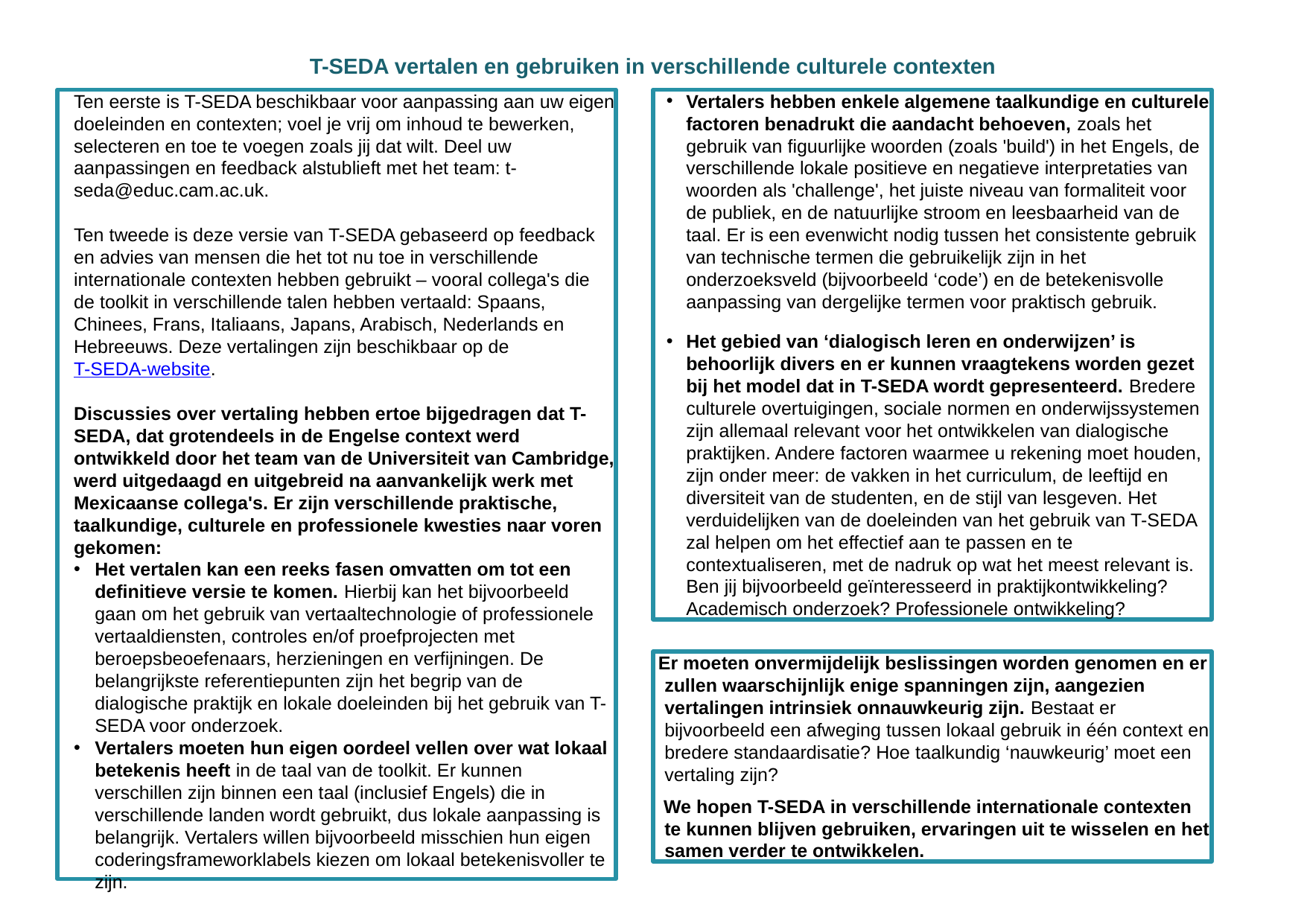

# T-SEDA vertalen en gebruiken in verschillende culturele contexten
Ten eerste is T-SEDA beschikbaar voor aanpassing aan uw eigen doeleinden en contexten; voel je vrij om inhoud te bewerken, selecteren en toe te voegen zoals jij dat wilt. Deel uw aanpassingen en feedback alstublieft met het team: t-seda@educ.cam.ac.uk.

Ten tweede is deze versie van T-SEDA gebaseerd op feedback en advies van mensen die het tot nu toe in verschillende internationale contexten hebben gebruikt – vooral collega's die de toolkit in verschillende talen hebben vertaald: Spaans, Chinees, Frans, Italiaans, Japans, Arabisch, Nederlands en Hebreeuws. Deze vertalingen zijn beschikbaar op de T-SEDA-website.

Discussies over vertaling hebben ertoe bijgedragen dat T-SEDA, dat grotendeels in de Engelse context werd ontwikkeld door het team van de Universiteit van Cambridge, werd uitgedaagd en uitgebreid na aanvankelijk werk met Mexicaanse collega's. Er zijn verschillende praktische, taalkundige, culturele en professionele kwesties naar voren gekomen:
Het vertalen kan een reeks fasen omvatten om tot een definitieve versie te komen. Hierbij kan het bijvoorbeeld gaan om het gebruik van vertaaltechnologie of professionele vertaaldiensten, controles en/of proefprojecten met beroepsbeoefenaars, herzieningen en verfijningen. De belangrijkste referentiepunten zijn het begrip van de dialogische praktijk en lokale doeleinden bij het gebruik van T-SEDA voor onderzoek.
Vertalers moeten hun eigen oordeel vellen over wat lokaal betekenis heeft in de taal van de toolkit. Er kunnen verschillen zijn binnen een taal (inclusief Engels) die in verschillende landen wordt gebruikt, dus lokale aanpassing is belangrijk. Vertalers willen bijvoorbeeld misschien hun eigen coderingsframeworklabels kiezen om lokaal betekenisvoller te zijn.
Vertalers hebben enkele algemene taalkundige en culturele factoren benadrukt die aandacht behoeven, zoals het gebruik van figuurlijke woorden (zoals 'build') in het Engels, de verschillende lokale positieve en negatieve interpretaties van woorden als 'challenge', het juiste niveau van formaliteit voor de publiek, en de natuurlijke stroom en leesbaarheid van de taal. Er is een evenwicht nodig tussen het consistente gebruik van technische termen die gebruikelijk zijn in het onderzoeksveld (bijvoorbeeld ‘code’) en de betekenisvolle aanpassing van dergelijke termen voor praktisch gebruik.
Het gebied van ‘dialogisch leren en onderwijzen’ is behoorlijk divers en er kunnen vraagtekens worden gezet bij het model dat in T-SEDA wordt gepresenteerd. Bredere culturele overtuigingen, sociale normen en onderwijssystemen zijn allemaal relevant voor het ontwikkelen van dialogische praktijken. Andere factoren waarmee u rekening moet houden, zijn onder meer: ​​de vakken in het curriculum, de leeftijd en diversiteit van de studenten, en de stijl van lesgeven. Het verduidelijken van de doeleinden van het gebruik van T-SEDA zal helpen om het effectief aan te passen en te contextualiseren, met de nadruk op wat het meest relevant is. Ben jij bijvoorbeeld geïnteresseerd in praktijkontwikkeling? Academisch onderzoek? Professionele ontwikkeling?
 Er moeten onvermijdelijk beslissingen worden genomen en er zullen waarschijnlijk enige spanningen zijn, aangezien vertalingen intrinsiek onnauwkeurig zijn. Bestaat er bijvoorbeeld een afweging tussen lokaal gebruik in één context en bredere standaardisatie? Hoe taalkundig ‘nauwkeurig’ moet een vertaling zijn?
  We hopen T-SEDA in verschillende internationale contexten te kunnen blijven gebruiken, ervaringen uit te wisselen en het samen verder te ontwikkelen.